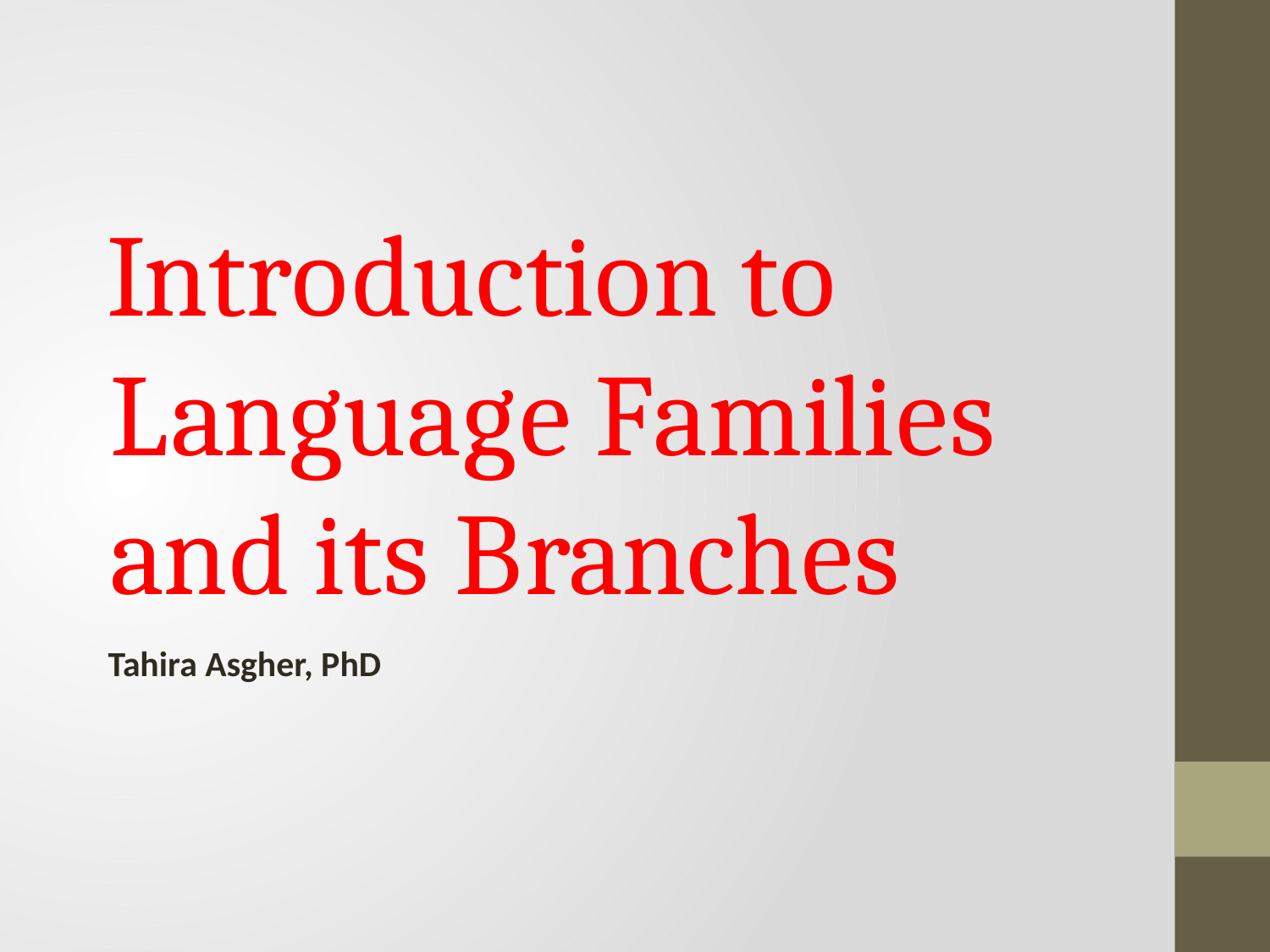

# Introduction to Language Families and its Branches
Tahira Asgher, PhD